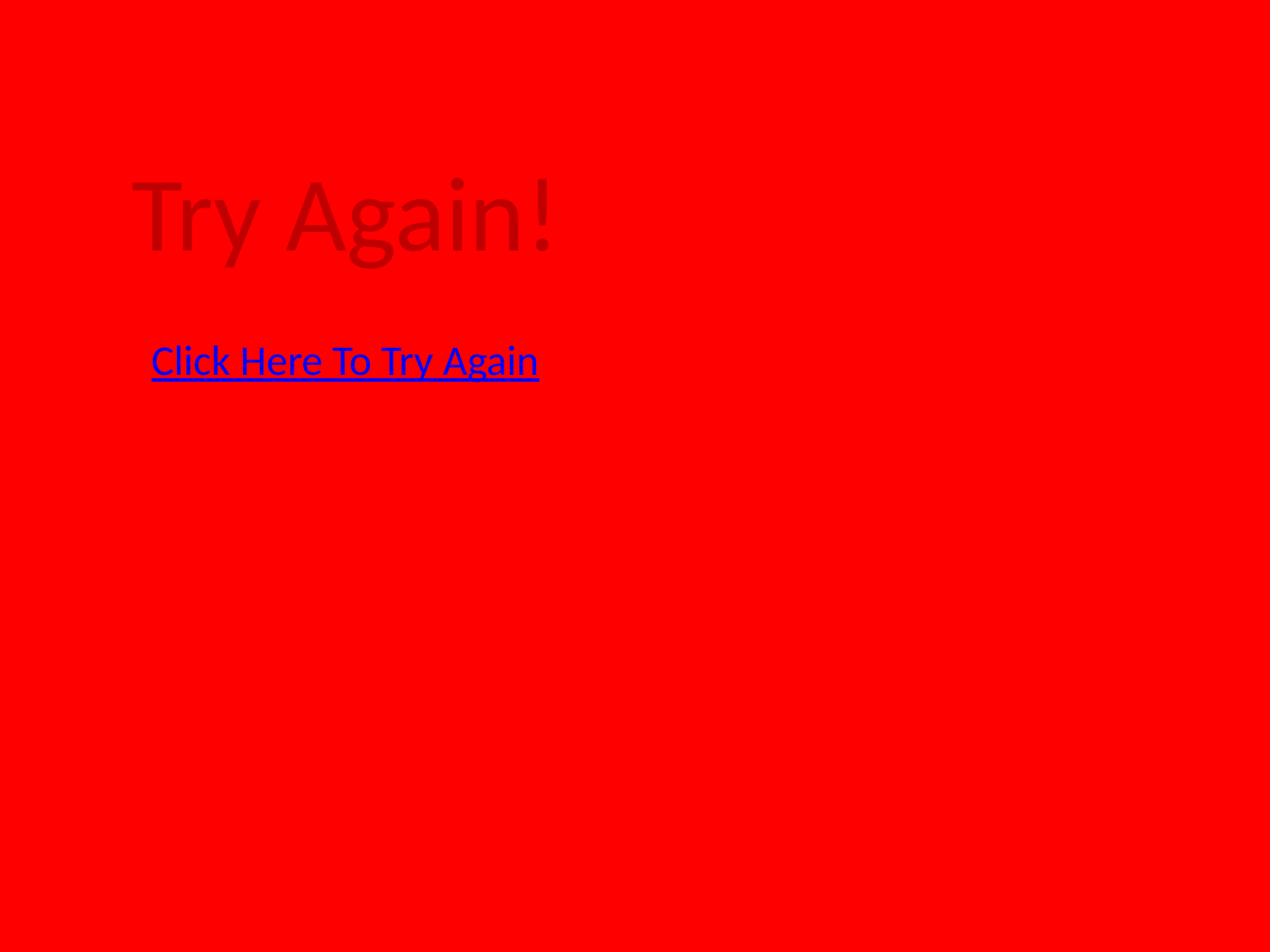

Try Again!
Click Here To Try Again